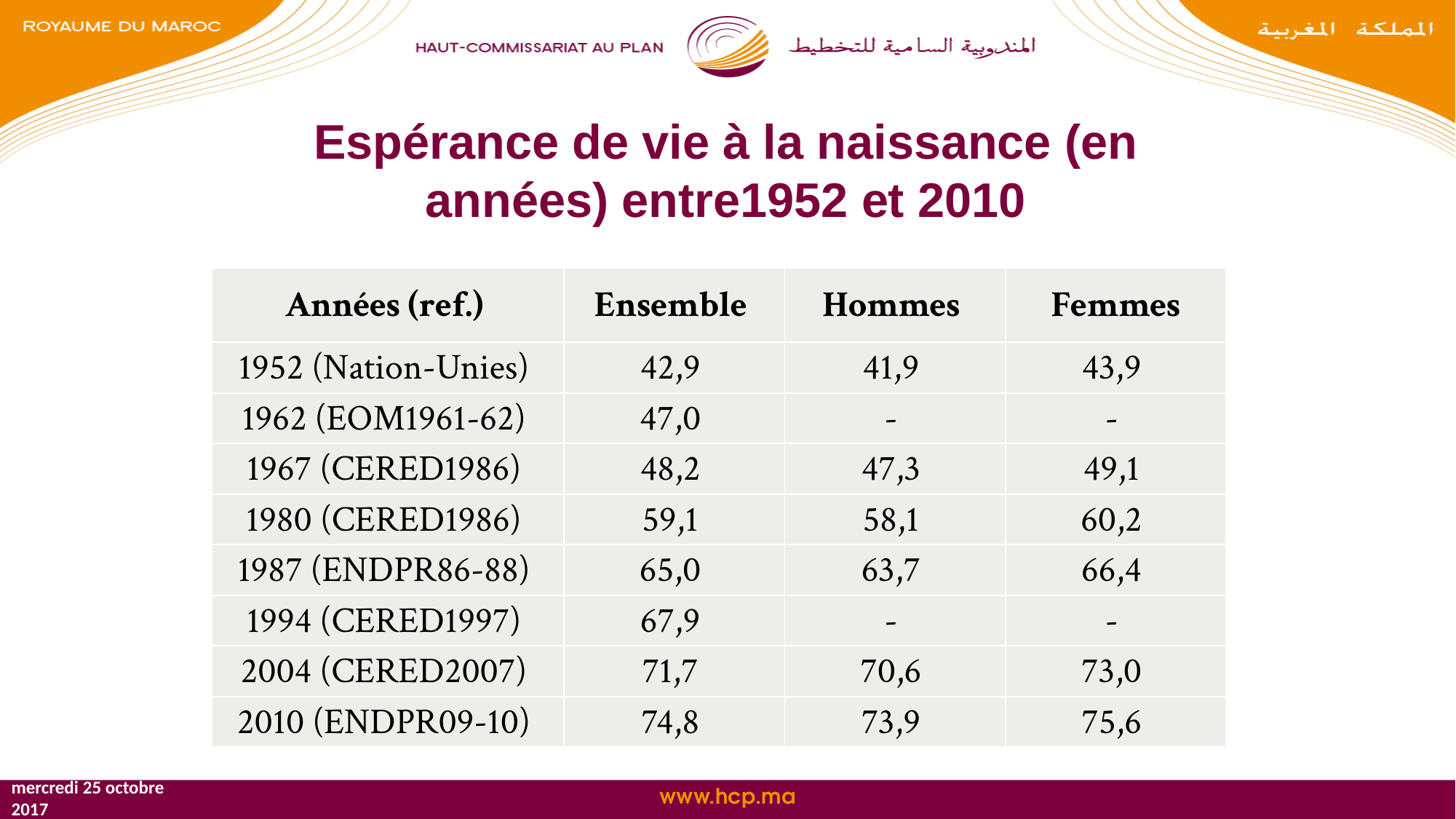

Espérance de vie à la naissance (en années) entre1952 et 2010
| Années (ref.) | Ensemble | Hommes | Femmes |
| --- | --- | --- | --- |
| 1952 (Nation-Unies) | 42,9 | 41,9 | 43,9 |
| 1962 (EOM1961-62) | 47,0 | - | - |
| 1967 (CERED1986) | 48,2 | 47,3 | 49,1 |
| 1980 (CERED1986) | 59,1 | 58,1 | 60,2 |
| 1987 (ENDPR86-88) | 65,0 | 63,7 | 66,4 |
| 1994 (CERED1997) | 67,9 | - | - |
| 2004 (CERED2007) | 71,7 | 70,6 | 73,0 |
| 2010 (ENDPR09-10) | 74,8 | 73,9 | 75,6 |
mercredi 25 octobre 2017